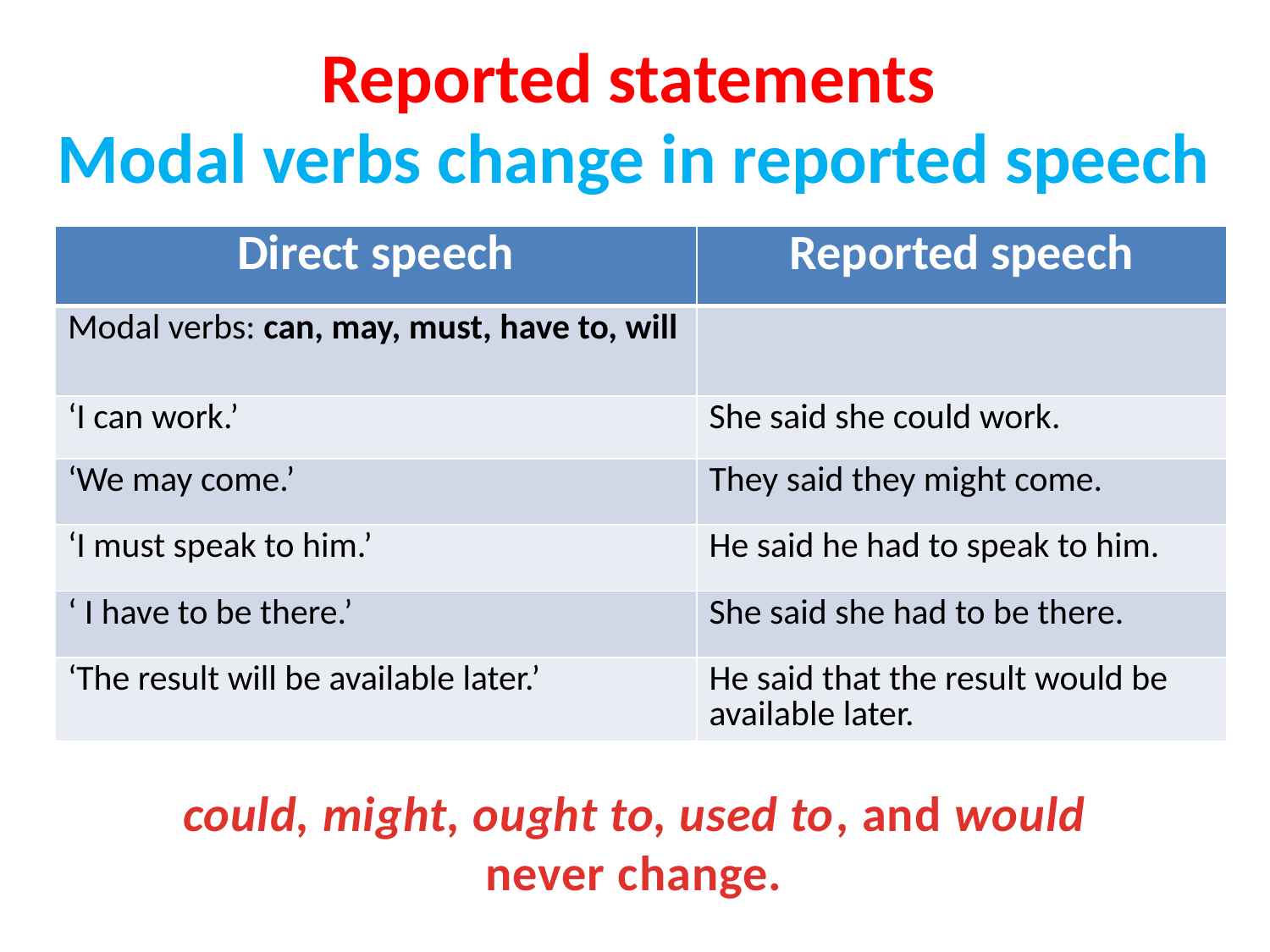

Reported statements
Modal verbs change in reported speech
| Direct speech | Reported speech |
| --- | --- |
| Modal verbs: can, may, must, have to, will |  |
| ‘I can work.’ | She said she could work. |
| ‘We may come.’ | They said they might come. |
| ‘I must speak to him.’ | He said he had to speak to him. |
| ‘ I have to be there.’ | She said she had to be there. |
| ‘The result will be available later.’ | He said that the result would be available later. |
could, might, ought to, used to, and would
never change.